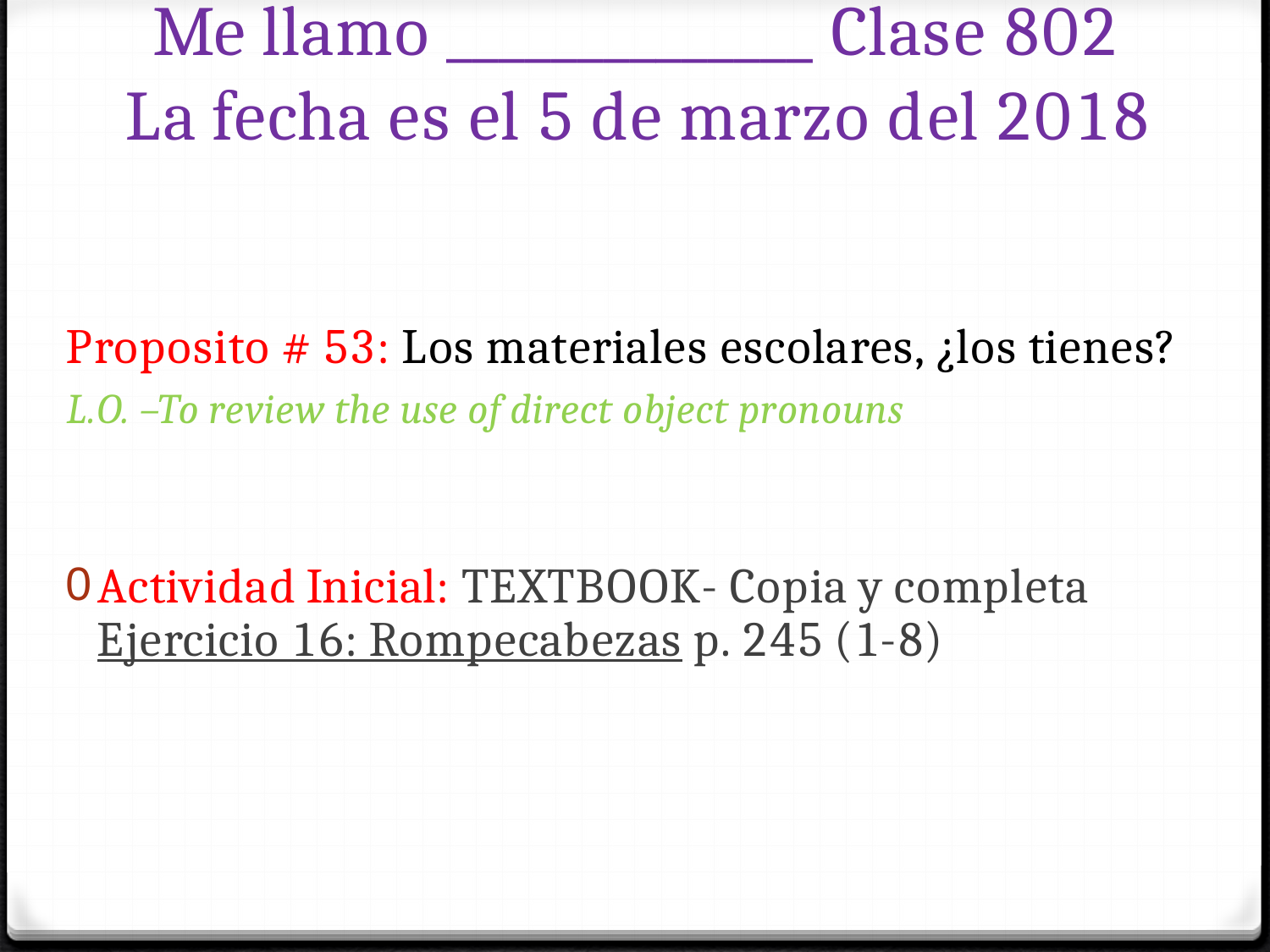

Me llamo ______________ Clase 802
La fecha es el 5 de marzo del 2018

Proposito # 53: Los materiales escolares, ¿los tienes?
L.O. –To review the use of direct object pronouns

Actividad Inicial: TEXTBOOK- Copia y completa Ejercicio 16: Rompecabezas p. 245 (1-8)